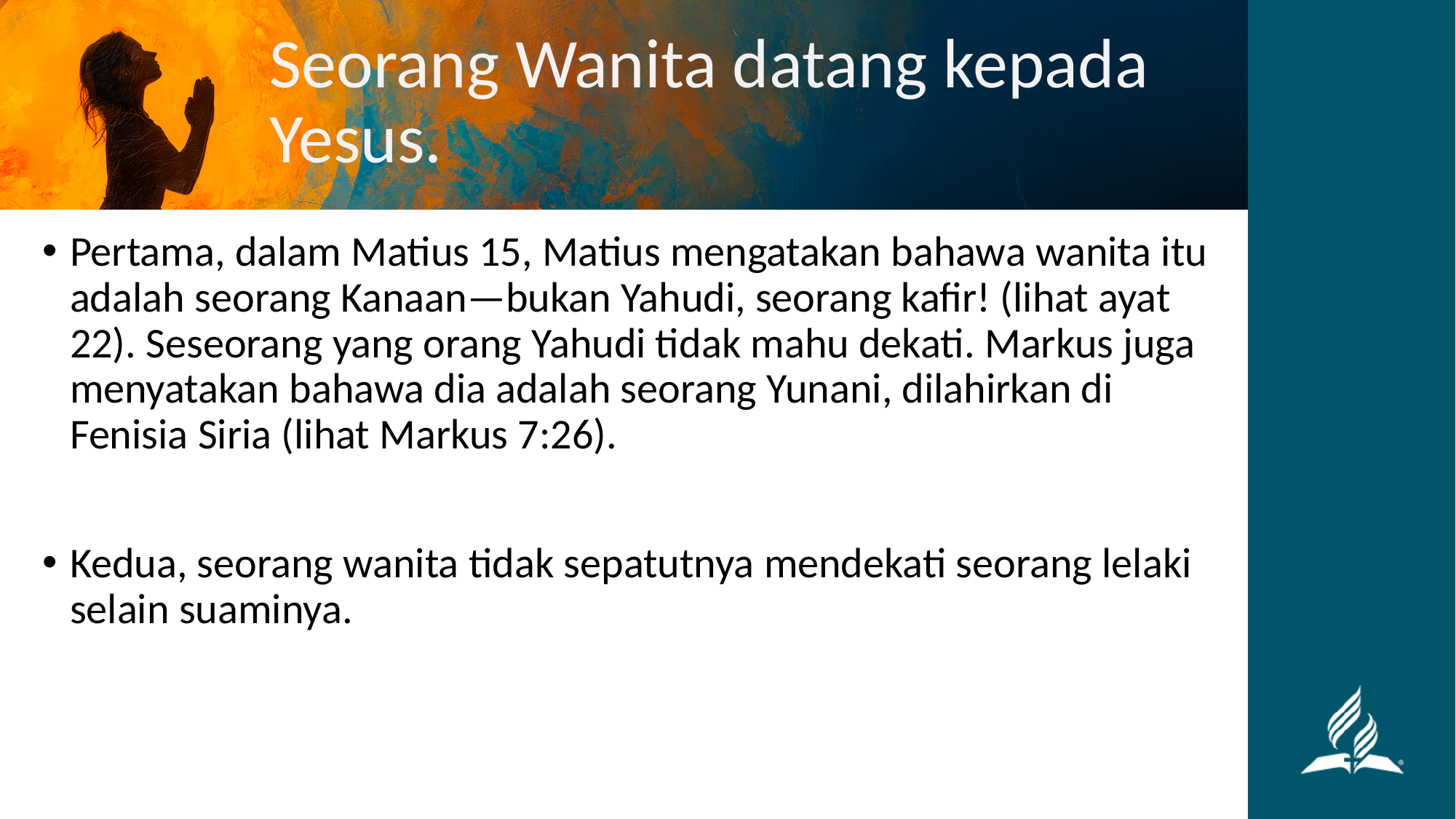

# Seorang Wanita datang kepada Yesus.
Pertama, dalam Matius 15, Matius mengatakan bahawa wanita itu adalah seorang Kanaan—bukan Yahudi, seorang kafir! (lihat ayat 22). Seseorang yang orang Yahudi tidak mahu dekati. Markus juga menyatakan bahawa dia adalah seorang Yunani, dilahirkan di Fenisia Siria (lihat Markus 7:26).

Kedua, seorang wanita tidak sepatutnya mendekati seorang lelaki selain suaminya.